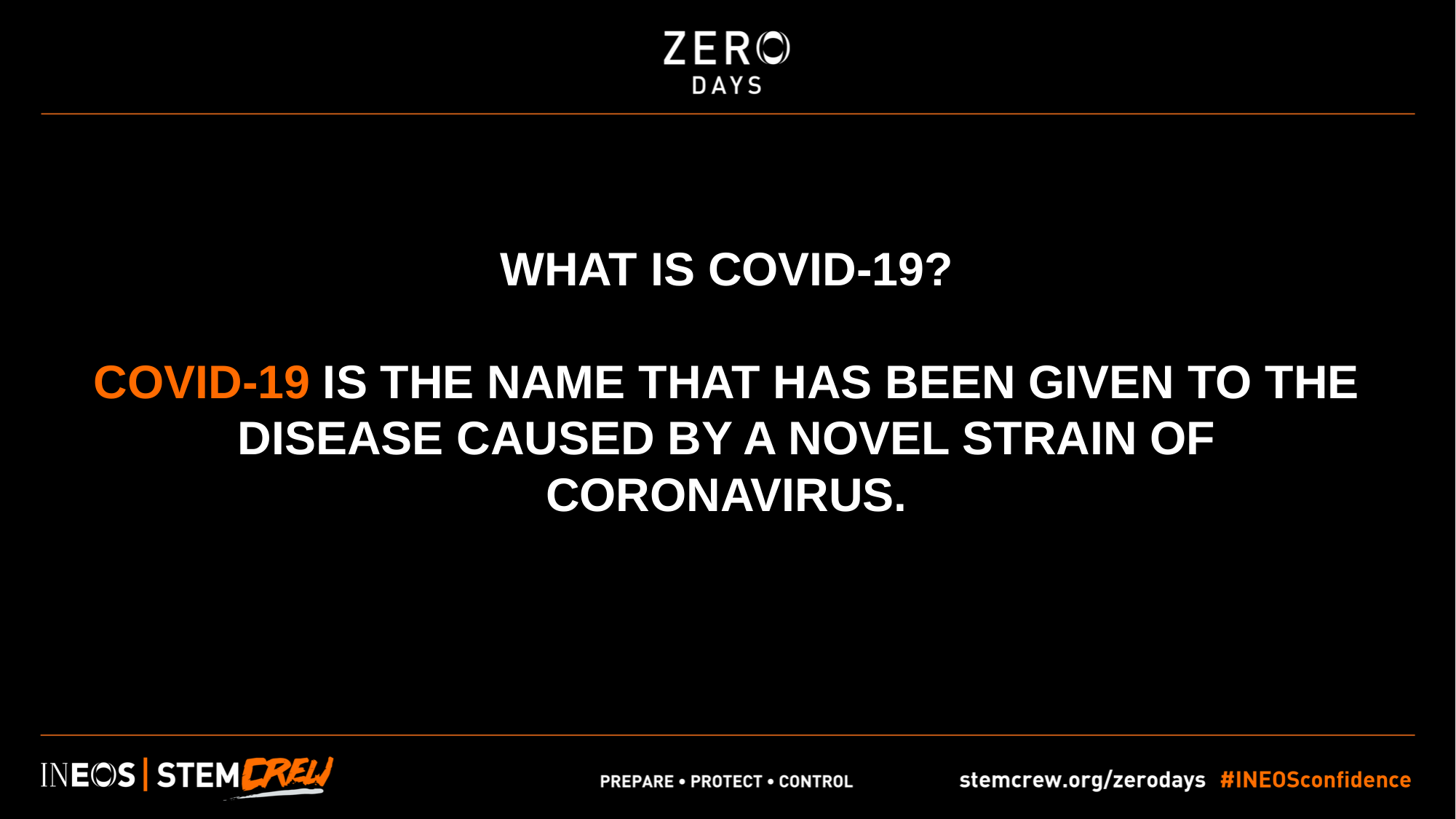

WHAT IS COVID-19?
COVID-19 IS THE NAME THAT HAS BEEN GIVEN TO THE DISEASE CAUSED BY A NOVEL STRAIN OF CORONAVIRUS.